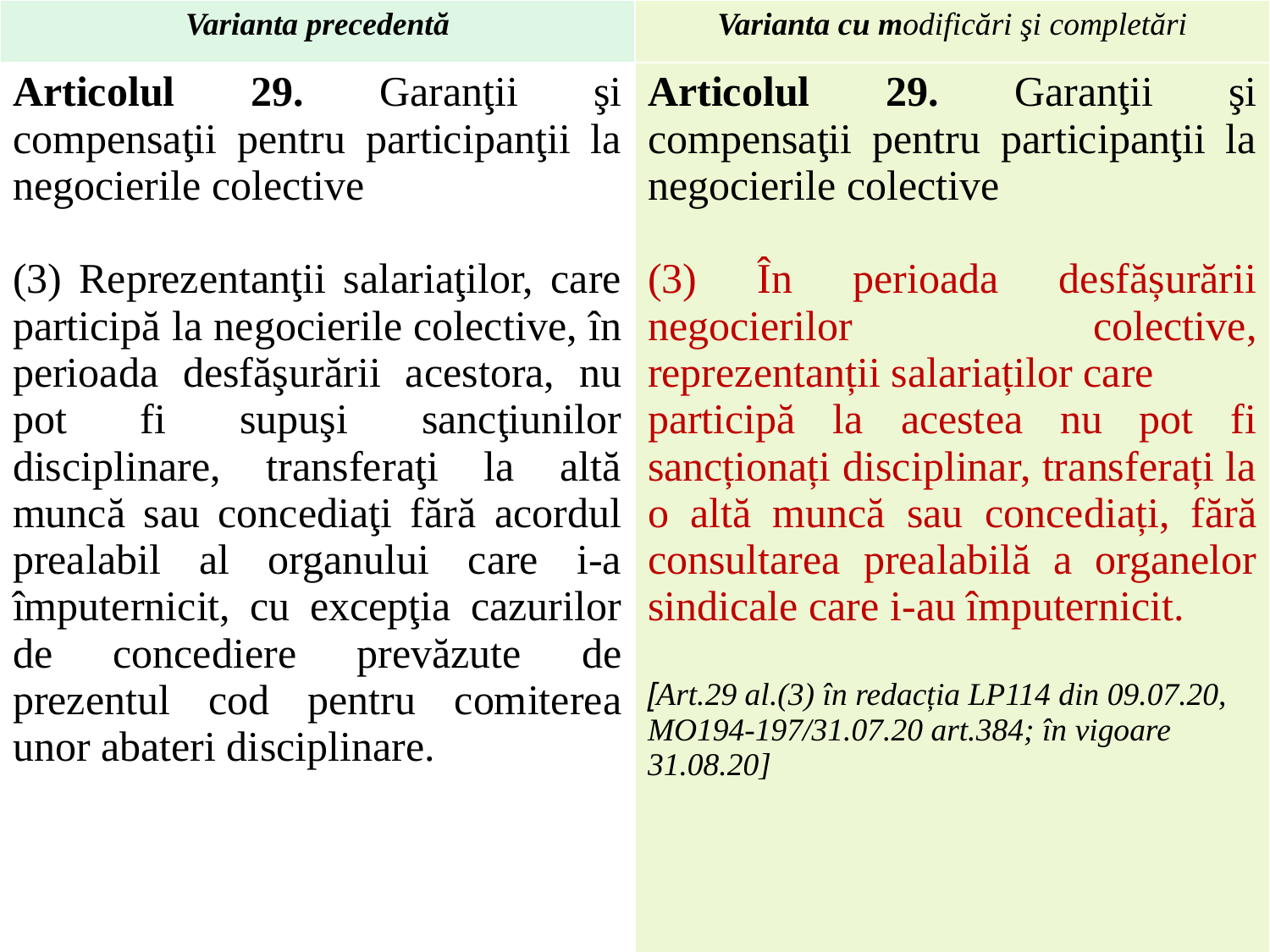

| Varianta precedentă | Varianta cu modificări şi completări |
| --- | --- |
| Articolul 29. Garanţii şi compensaţii pentru participanţii la negocierile colective   (3) Reprezentanţii salariaţilor, care participă la negocierile colective, în perioada desfăşurării acestora, nu pot fi supuşi sancţiunilor disciplinare, transferaţi la altă muncă sau concediaţi fără acordul prealabil al organului care i-a împuternicit, cu excepţia cazurilor de concediere prevăzute de prezentul cod pentru comiterea unor abateri disciplinare. | Articolul 29. Garanţii şi compensaţii pentru participanţii la negocierile colective (3) În perioada desfășurării negocierilor colective, reprezentanții salariaților care participă la acestea nu pot fi sancționați disciplinar, transferați la o altă muncă sau concediați, fără consultarea prealabilă a organelor sindicale care i-au împuternicit. [Art.29 al.(3) în redacția LP114 din 09.07.20, MO194-197/31.07.20 art.384; în vigoare 31.08.20] |